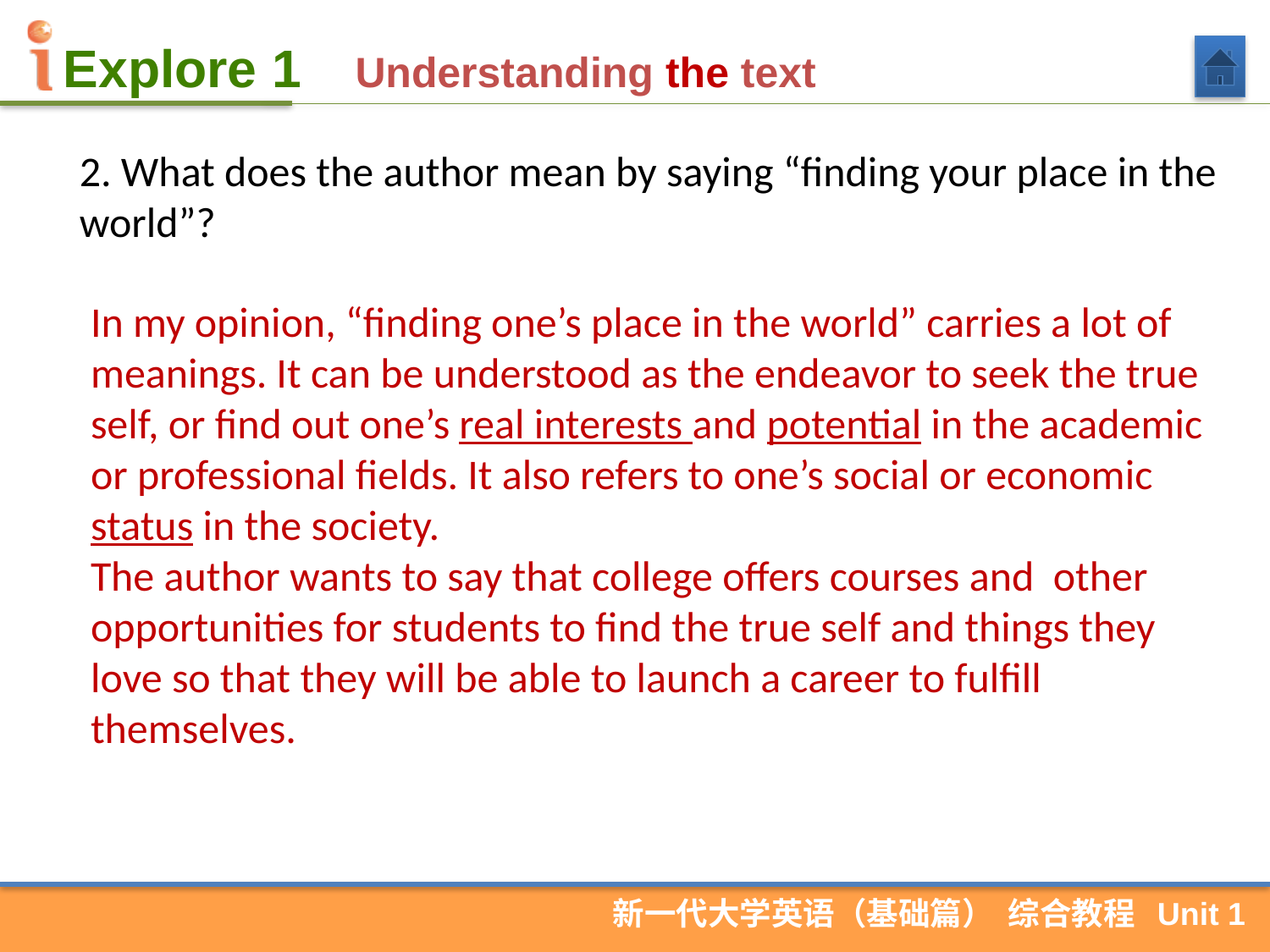

Understanding the text
2. What does the author mean by saying “finding your place in the world”?
In my opinion, “finding one’s place in the world” carries a lot of meanings. It can be understood as the endeavor to seek the true self, or find out one’s real interests and potential in the academic or professional fields. It also refers to one’s social or economic status in the society.
The author wants to say that college offers courses and  other opportunities for students to find the true self and things they love so that they will be able to launch a career to fulfill themselves.